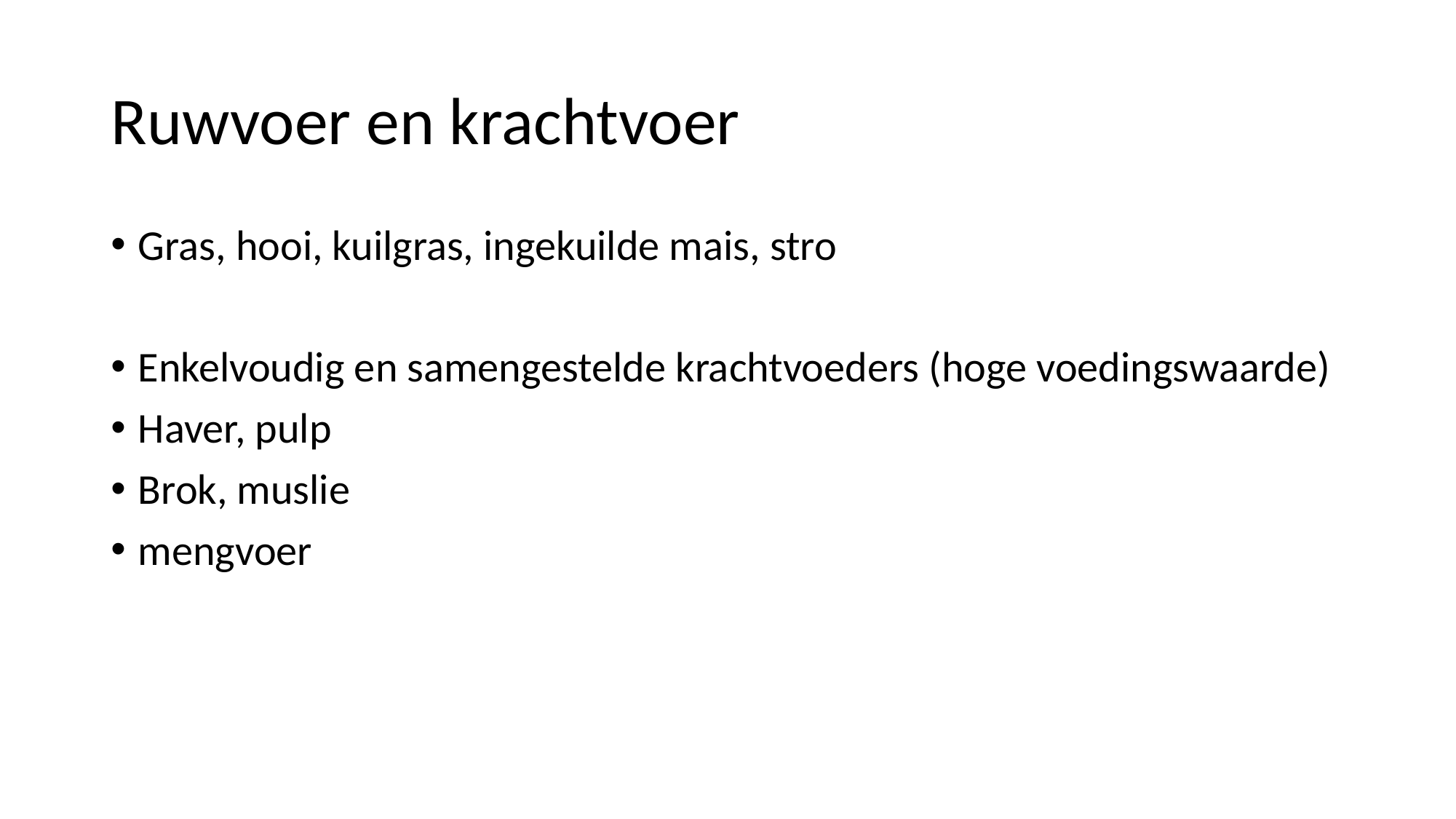

# Ruwvoer en krachtvoer
Gras, hooi, kuilgras, ingekuilde mais, stro

Enkelvoudig en samengestelde krachtvoeders (hoge voedingswaarde)
Haver, pulp
Brok, muslie
mengvoer